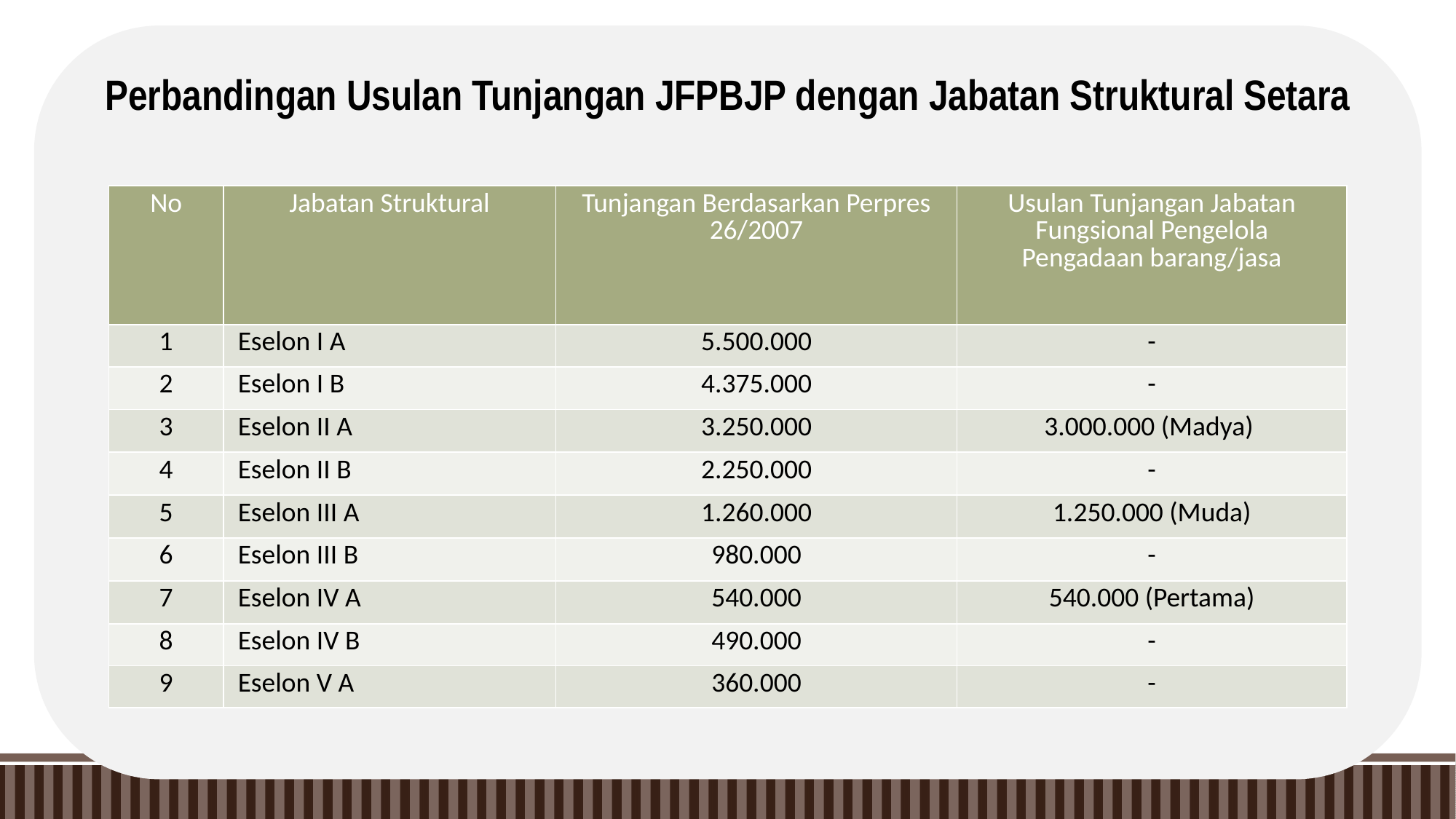

Perbandingan Usulan Tunjangan JFPBJP dengan Jabatan Struktural Setara

| No | Jabatan Struktural | Tunjangan Berdasarkan Perpres 26/2007 | Usulan Tunjangan Jabatan Fungsional Pengelola Pengadaan barang/jasa |
| --- | --- | --- | --- |
| 1 | Eselon I A | 5.500.000 | - |
| 2 | Eselon I B | 4.375.000 | - |
| 3 | Eselon II A | 3.250.000 | 3.000.000 (Madya) |
| 4 | Eselon II B | 2.250.000 | - |
| 5 | Eselon III A | 1.260.000 | 1.250.000 (Muda) |
| 6 | Eselon III B | 980.000 | - |
| 7 | Eselon IV A | 540.000 | 540.000 (Pertama) |
| 8 | Eselon IV B | 490.000 | - |
| 9 | Eselon V A | 360.000 | - |